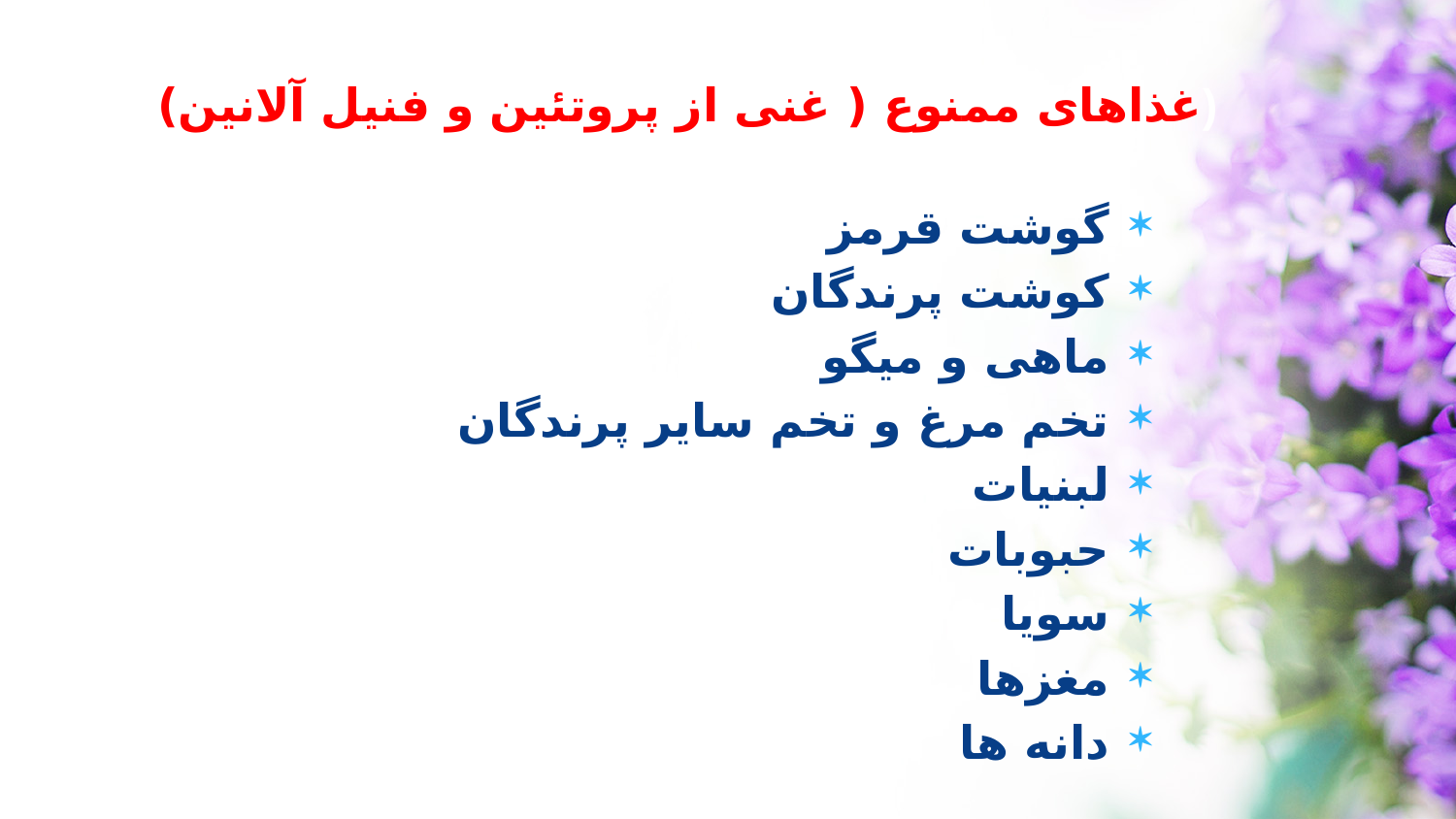

غذاهای ممنوع ( غنی از پروتئین و فنیل آلانین))
گوشت قرمز
کوشت پرندگان
ماهی و میگو
تخم مرغ و تخم سایر پرندگان
لبنیات
حبوبات
سویا
مغزها
دانه ها